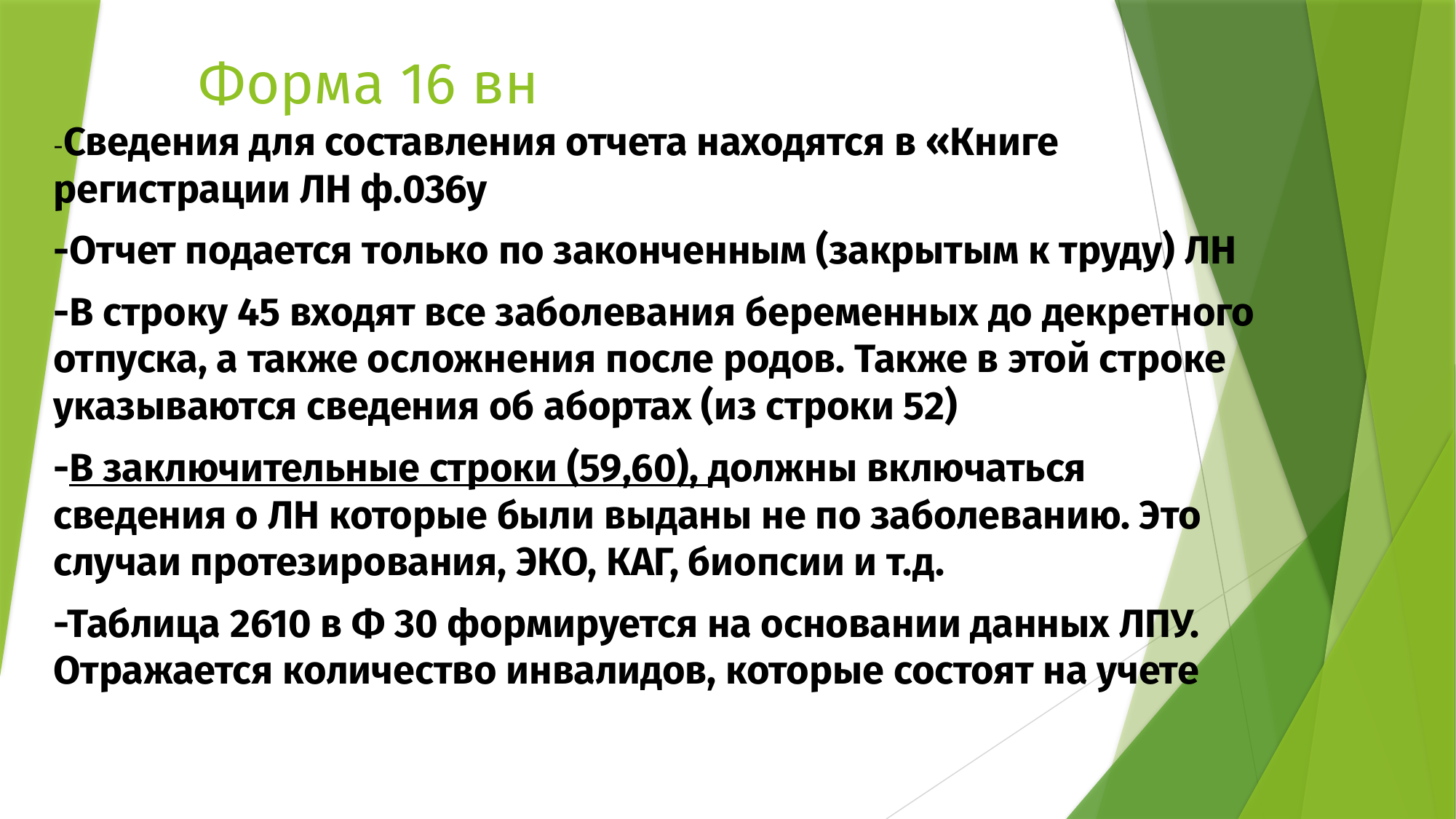

# Форма 16 вн
-Сведения для составления отчета находятся в «Книге регистрации ЛН ф.036у
-Отчет подается только по законченным (закрытым к труду) ЛН
-В строку 45 входят все заболевания беременных до декретного отпуска, а также осложнения после родов. Также в этой строке указываются сведения об абортах (из строки 52)
-В заключительные строки (59,60), должны включаться сведения о ЛН которые были выданы не по заболеванию. Это случаи протезирования, ЭКО, КАГ, биопсии и т.д.
-Таблица 2610 в Ф 30 формируется на основании данных ЛПУ. Отражается количество инвалидов, которые состоят на учете